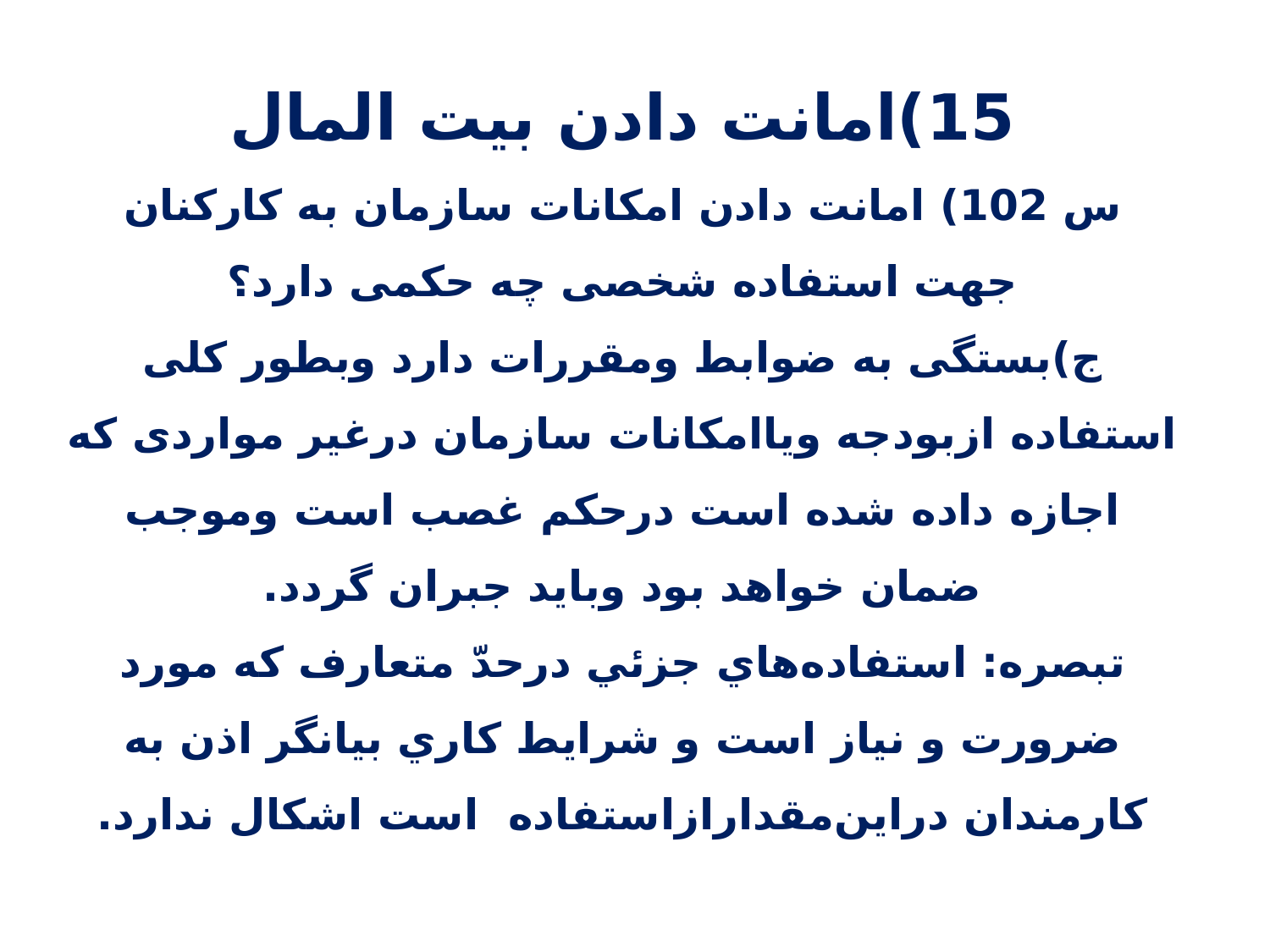

15)امانت دادن بیت المال
س 102) امانت دادن امکانات سازمان به کارکنان جهت استفاده شخصی چه حکمی دارد؟
ج)بستگی به ضوابط ومقررات دارد وبطور کلی استفاده ازبودجه ویاامکانات سازمان درغیر مواردی که اجازه داده شده است درحکم غصب است وموجب ضمان خواهد بود وباید جبران گردد.
تبصره: استفاده‌هاي جزئي درحدّ متعارف كه مورد ضرورت و نياز است و شرايط كاري بيانگر اذن به كارمندان دراين‌مقدارازاستفاده  است اشكال ندارد.